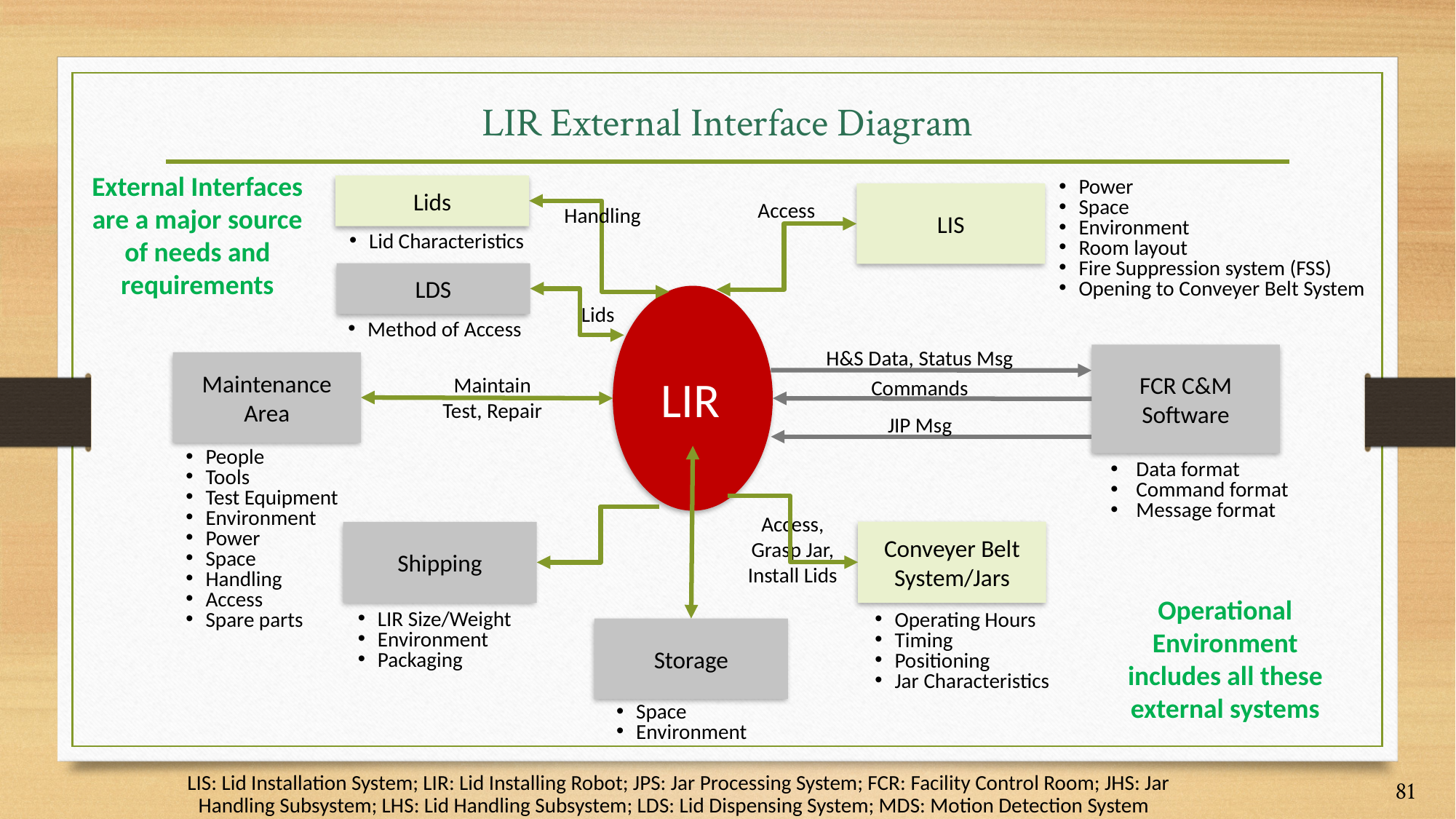

# LIR External Interface Diagram
External Interfaces are a major source of needs and requirements
Power
Space
Environment
Room layout
Fire Suppression system (FSS)
Opening to Conveyer Belt System

Lids
LIS
Access
Handling
Lid Characteristics
LDS
LIR
Lids
Method of Access
H&S Data, Status Msg
FCR C&M Software
Maintenance Area
Maintain
Test, Repair
Commands
JIP Msg
People
Tools
Test Equipment
Environment
Power
Space
Handling
Access
Spare parts
Data format
Command format
Message format
Access,
Grasp Jar,
Install Lids
Conveyer Belt System/Jars
Shipping
Operational Environment includes all these external systems
LIR Size/Weight
Environment
Packaging
Operating Hours
Timing
Positioning
Jar Characteristics
Storage
Space
Environment
LIS: Lid Installation System; LIR: Lid Installing Robot; JPS: Jar Processing System; FCR: Facility Control Room; JHS: Jar Handling Subsystem; LHS: Lid Handling Subsystem; LDS: Lid Dispensing System; MDS: Motion Detection System
81